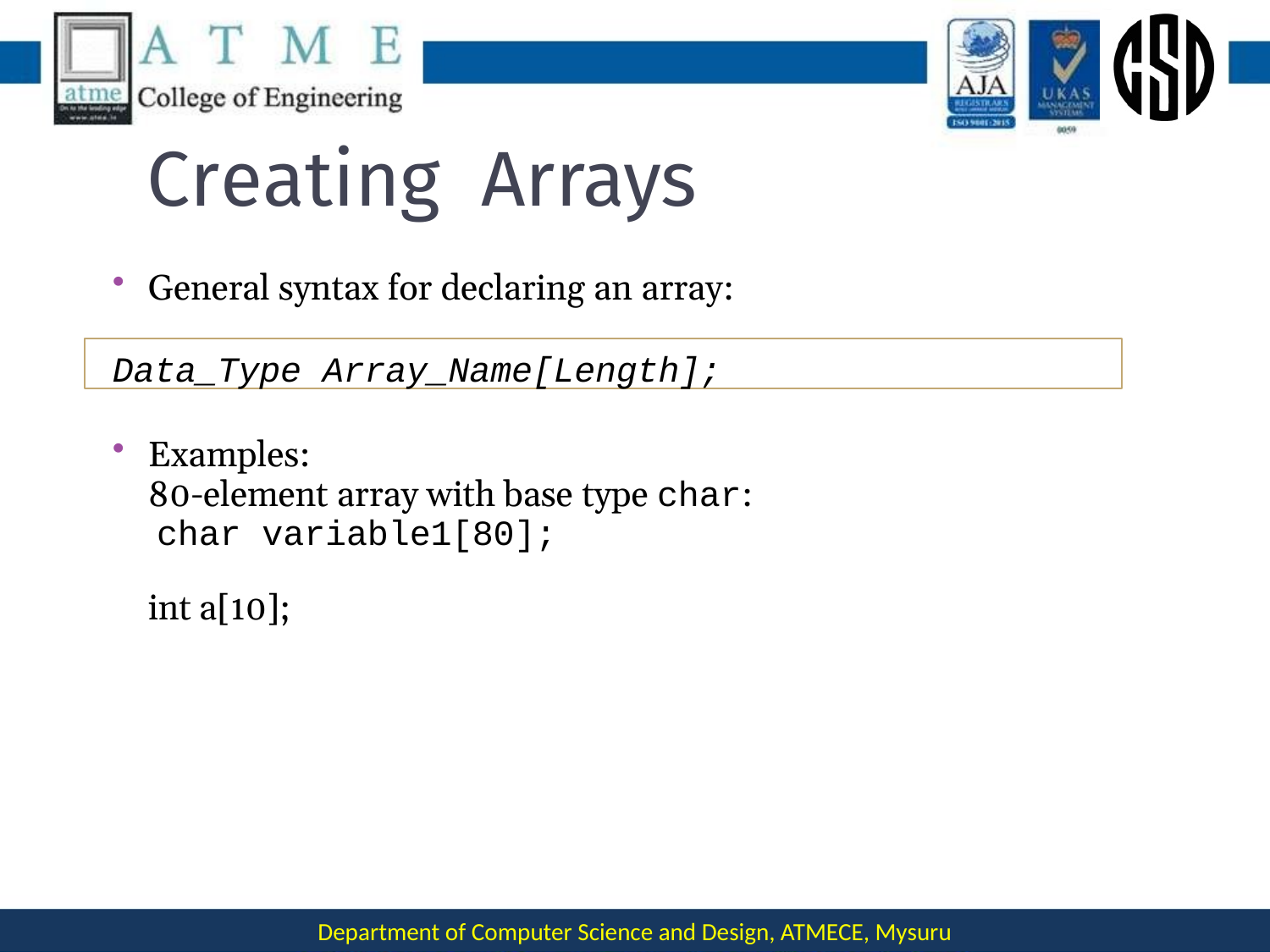

# Creating  Arrays
General syntax for declaring an array:
Data_Type Array_Name[Length];
Examples:
80-element array with base type char:  char variable1[80];
int a[10];